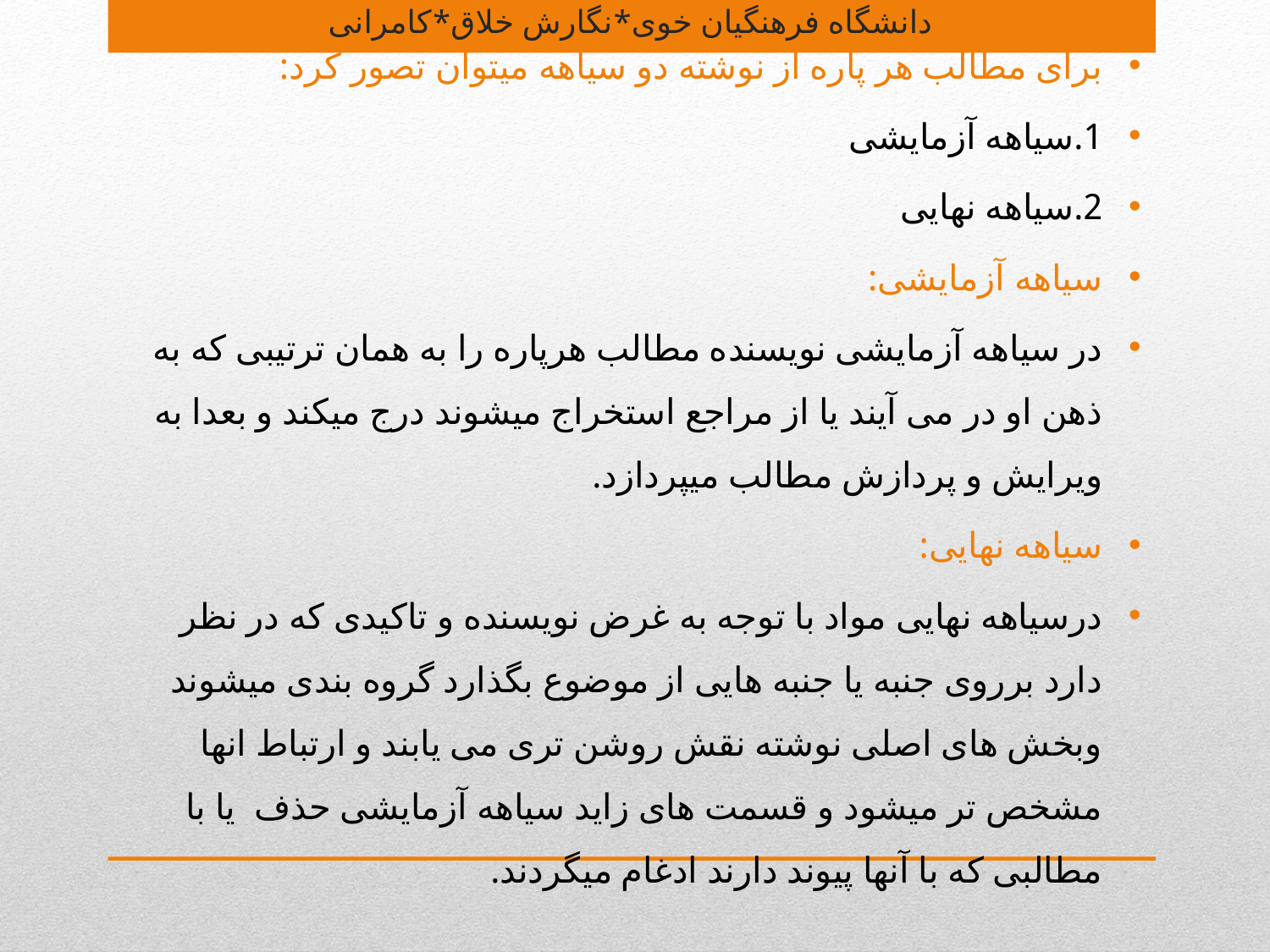

# دانشگاه فرهنگیان خوی*نگارش خلاق*کامرانی
برای مطالب هر پاره از نوشته دو سیاهه میتوان تصور کرد:
1.سیاهه آزمایشی
2.سیاهه نهایی
سیاهه آزمایشی:
در سیاهه آزمایشی نویسنده مطالب هرپاره را به همان ترتیبی که به ذهن او در می آیند یا از مراجع استخراج میشوند درج میکند و بعدا به ویرایش و پردازش مطالب میپردازد.
سیاهه نهایی:
درسیاهه نهایی مواد با توجه به غرض نویسنده و تاکیدی که در نظر دارد برروی جنبه یا جنبه هایی از موضوع بگذارد گروه بندی میشوند وبخش های اصلی نوشته نقش روشن تری می یابند و ارتباط انها مشخص تر میشود و قسمت های زاید سیاهه آزمایشی حذف  یا با مطالبی که با آنها پیوند دارند ادغام میگردند.